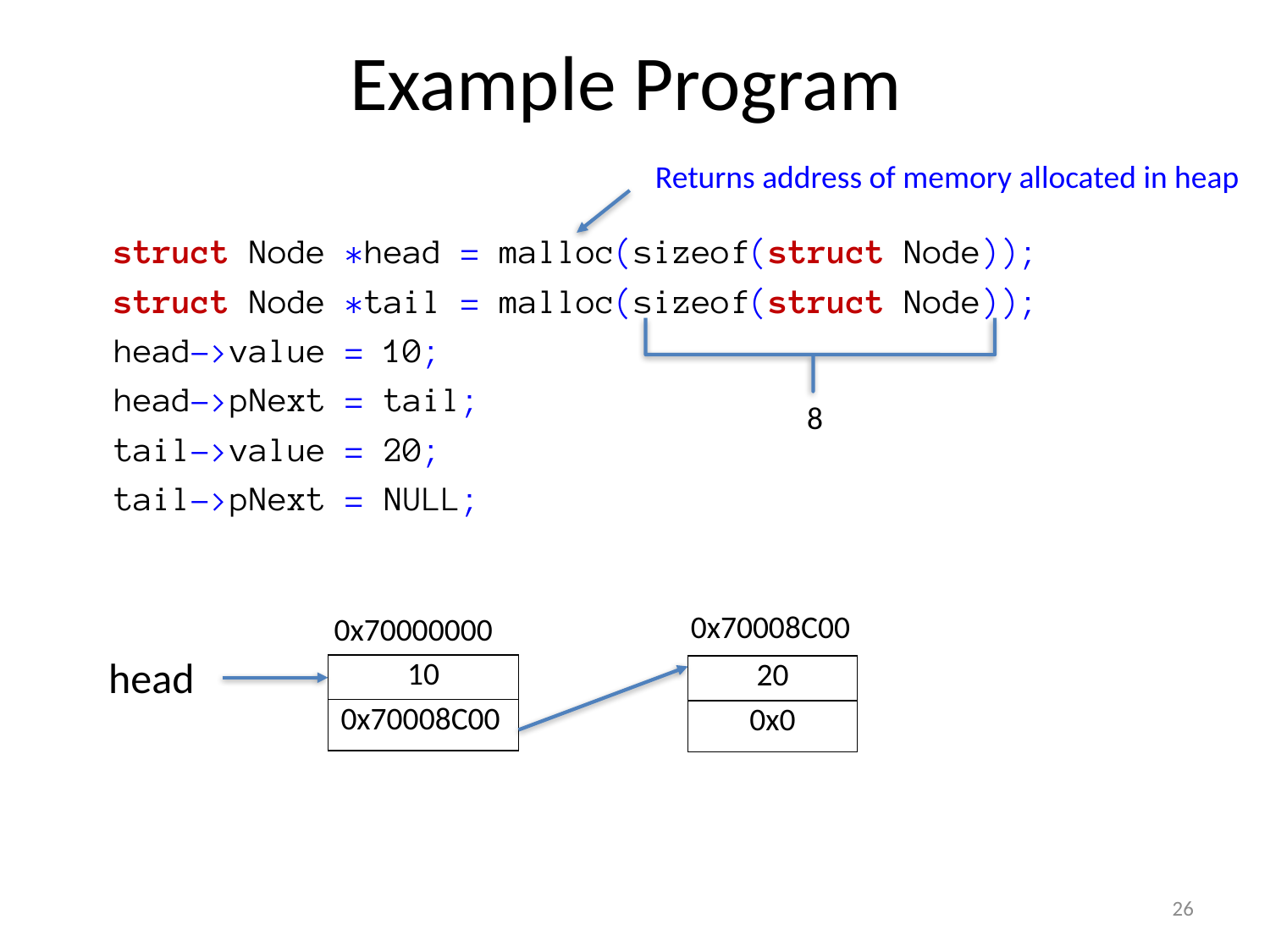

# Example Program
Returns address of memory allocated in heap

  struct Node *head = malloc(sizeof(struct Node));
  struct Node *tail = malloc(sizeof(struct Node));
  head->value = 10;
  head->pNext = tail;
  tail->value = 20;
  tail->pNext = NULL;
8
0x70008C00
0x70000000
head
| 10 |
| --- |
| 0x70008C00 |
| 20 |
| --- |
| 0x0 |
26